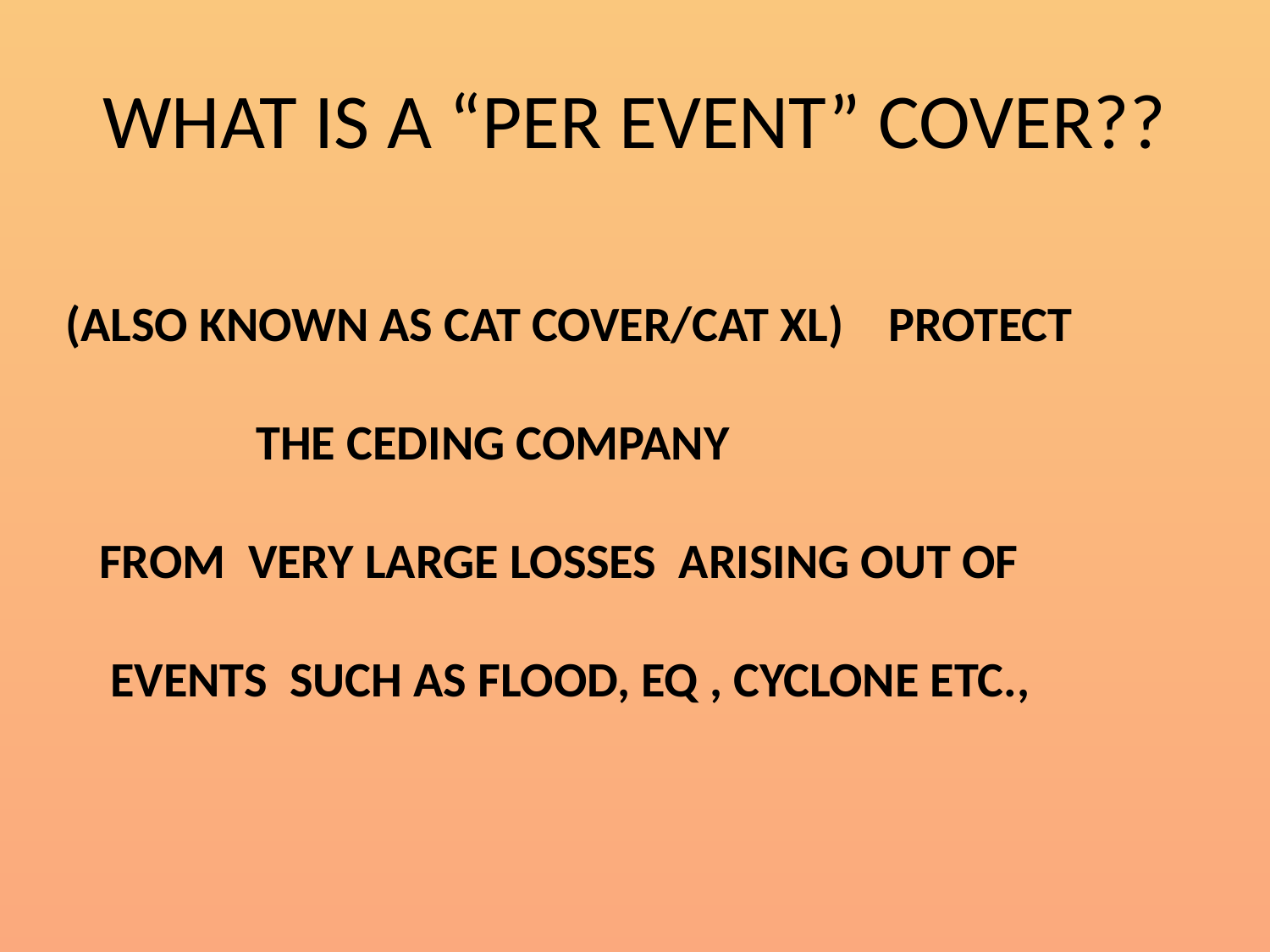

# WHAT IS A “PER EVENT” COVER??
(ALSO KNOWN AS CAT COVER/CAT XL)    PROTECT

                 THE CEDING COMPANY

   FROM  VERY LARGE LOSSES  ARISING OUT OF

    EVENTS  SUCH AS FLOOD, EQ , CYCLONE ETC.,